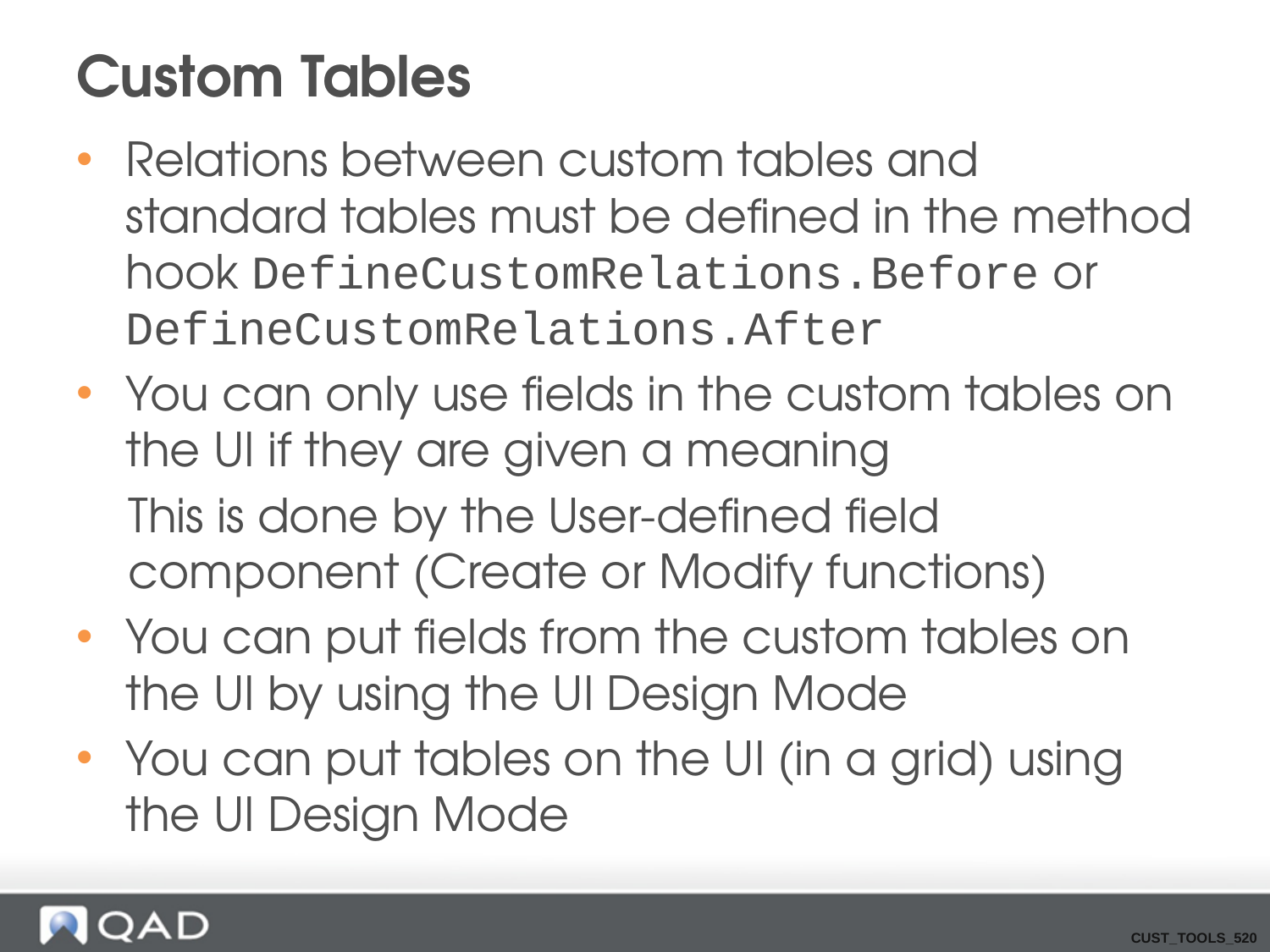

# Custom Tables
Relations between custom tables and standard tables must be defined in the method hook DefineCustomRelations.Before or DefineCustomRelations.After
You can only use fields in the custom tables on the UI if they are given a meaning
This is done by the User-defined field component (Create or Modify functions)
You can put fields from the custom tables on the UI by using the UI Design Mode
You can put tables on the UI (in a grid) using the UI Design Mode
CUST_TOOLS_520